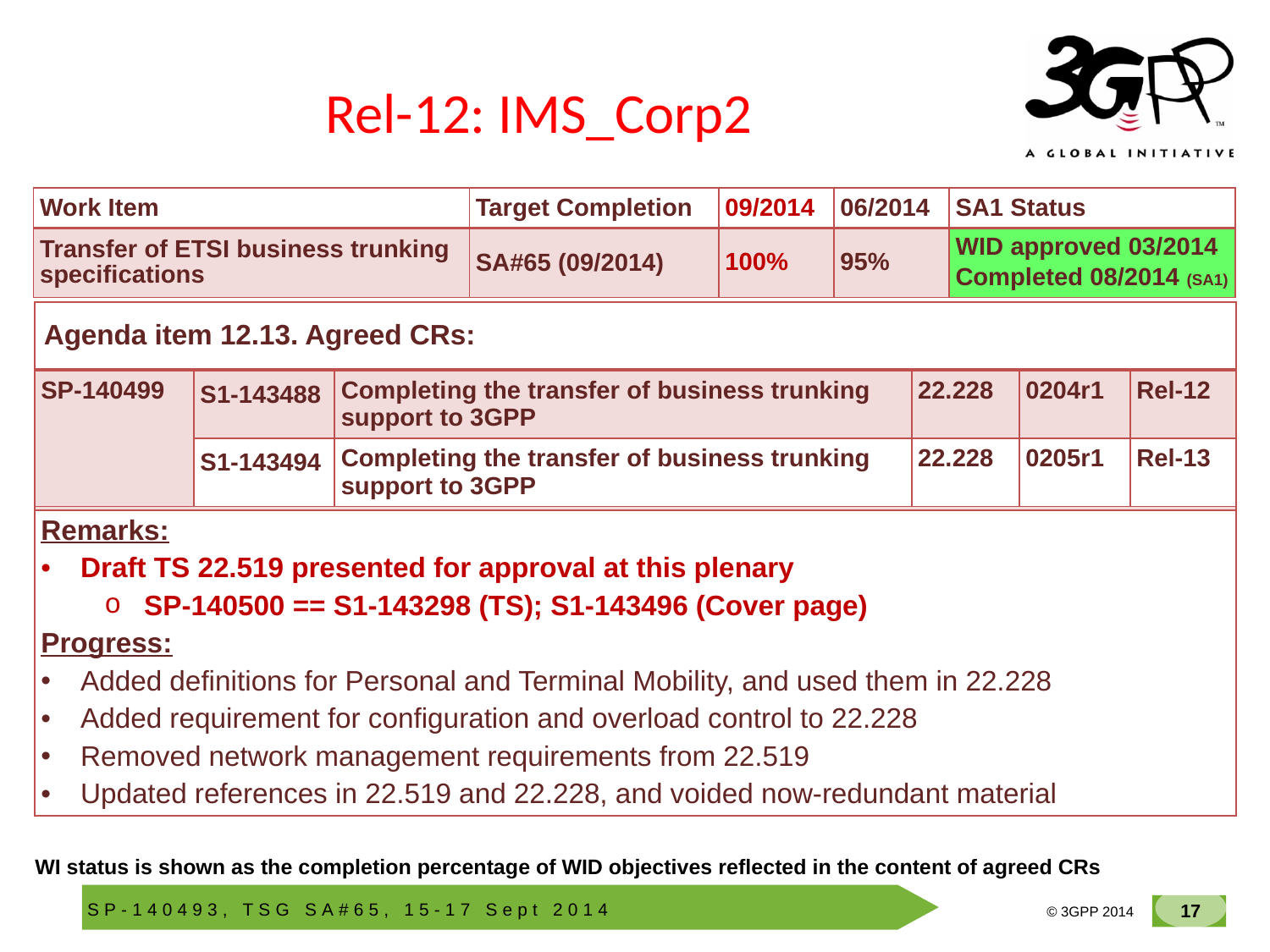

# Rel-12: IMS_Corp2
| Work Item | Target Completion | 09/2014 | 06/2014 | SA1 Status |
| --- | --- | --- | --- | --- |
| Transfer of ETSI business trunking specifications | SA#65 (09/2014) | 100% | 95% | WID approved 03/2014 Completed 08/2014 (SA1) |
| Agenda item 12.13. Agreed CRs: |  |  |  |  |  |
| --- | --- | --- | --- | --- | --- |
| SP-140499 | S1-143488 | Completing the transfer of business trunking support to 3GPP | 22.228 | 0204r1 | Rel-12 |
|  | S1-143494 | Completing the transfer of business trunking support to 3GPP | 22.228 | 0205r1 | Rel-13 |
|  |  |  |  |  |  |
| Remarks: Draft TS 22.519 presented for approval at this plenary SP-140500 == S1-143298 (TS); S1-143496 (Cover page) Progress: Added definitions for Personal and Terminal Mobility, and used them in 22.228 Added requirement for configuration and overload control to 22.228 Removed network management requirements from 22.519 Updated references in 22.519 and 22.228, and voided now-redundant material |  |  |  |  |  |
WI status is shown as the completion percentage of WID objectives reflected in the content of agreed CRs